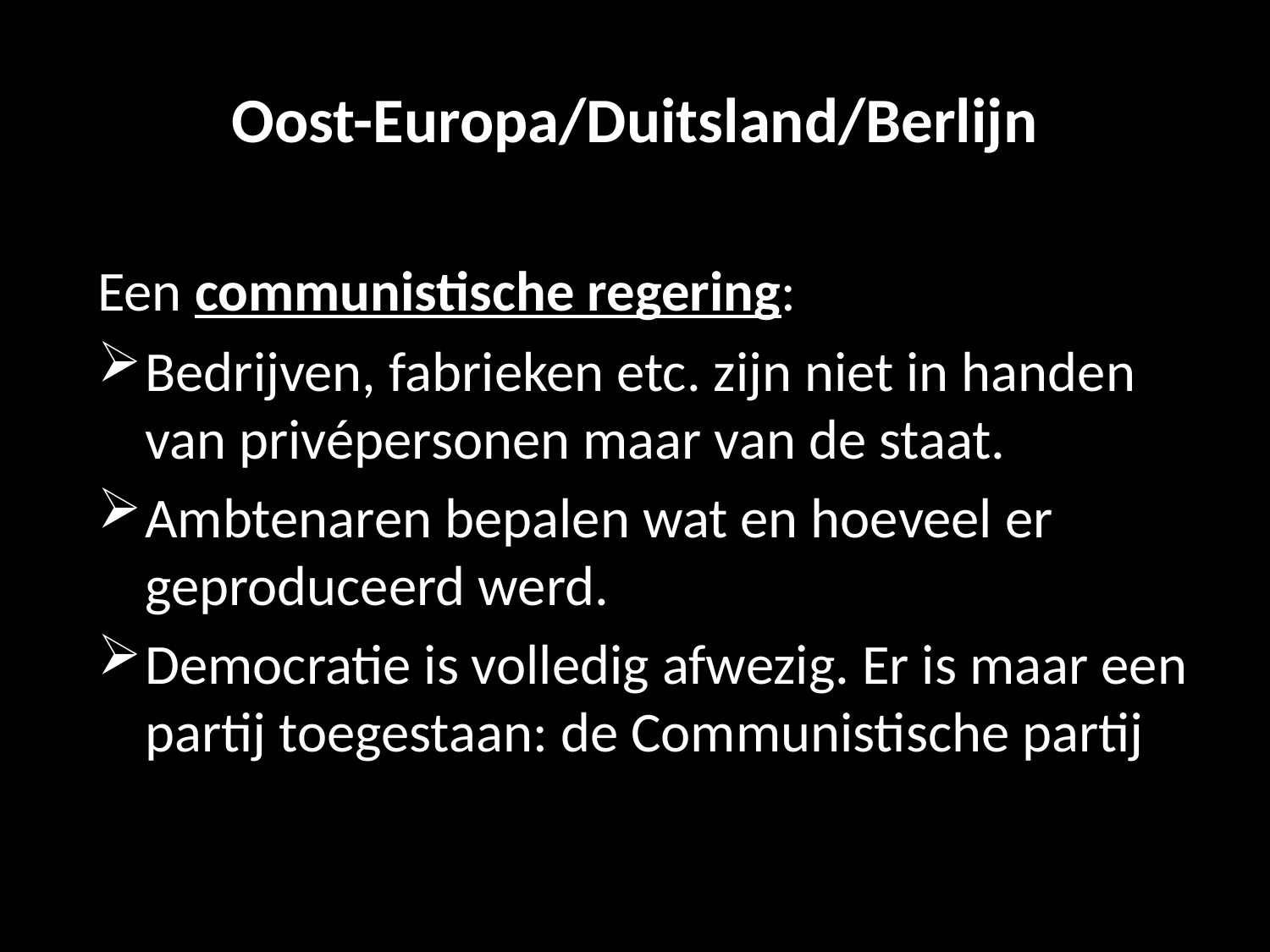

# Oost-Europa/Duitsland/Berlijn
Een communistische regering:
Bedrijven, fabrieken etc. zijn niet in handen van privépersonen maar van de staat.
Ambtenaren bepalen wat en hoeveel er geproduceerd werd.
Democratie is volledig afwezig. Er is maar een partij toegestaan: de Communistische partij.